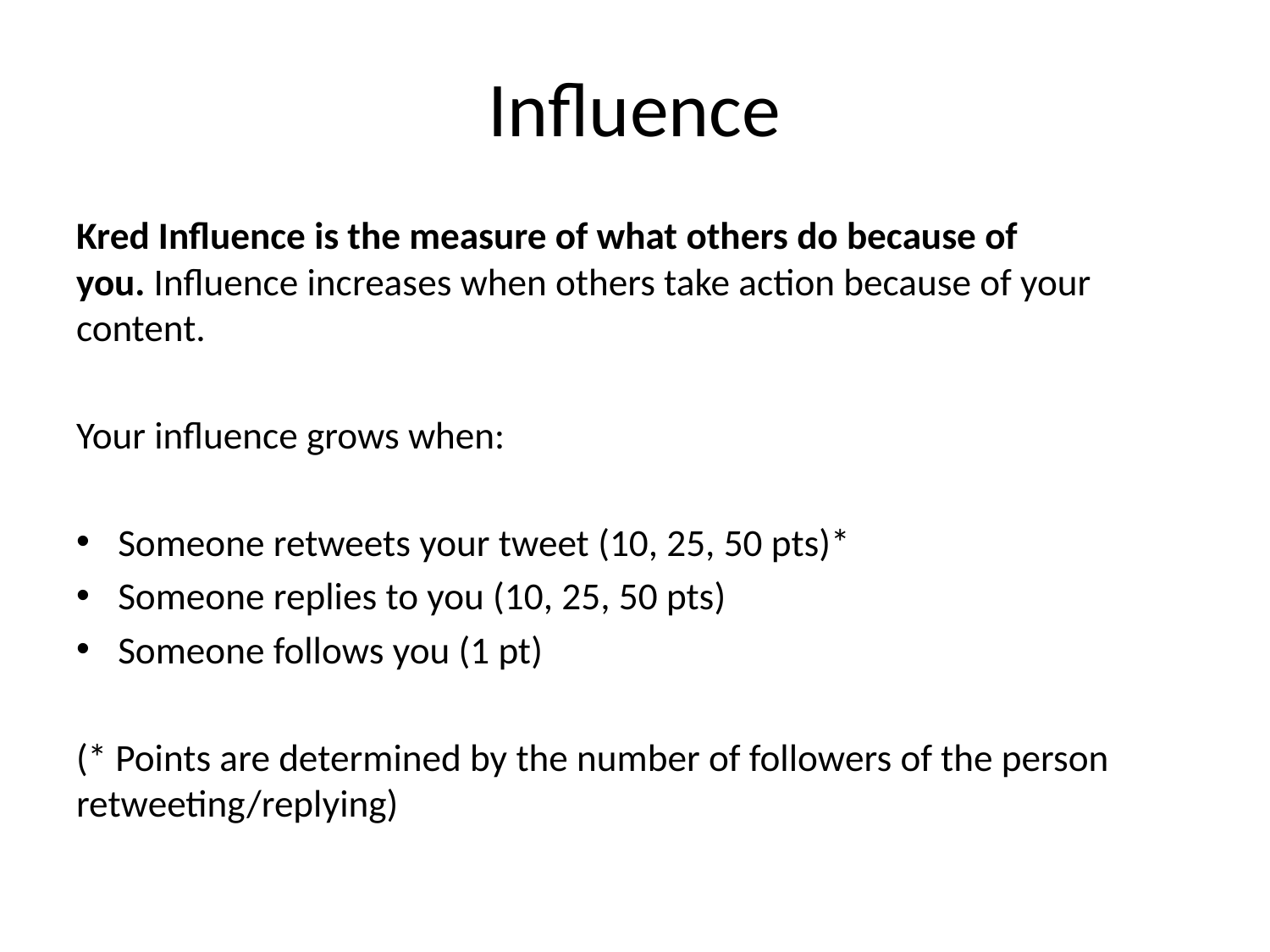

# Influence
Kred Influence is the measure of what others do because of you. Influence increases when others take action because of your content.

Your influence grows when:

Someone retweets your tweet (10, 25, 50 pts)*
Someone replies to you (10, 25, 50 pts)
Someone follows you (1 pt)

(* Points are determined by the number of followers of the person retweeting/replying)